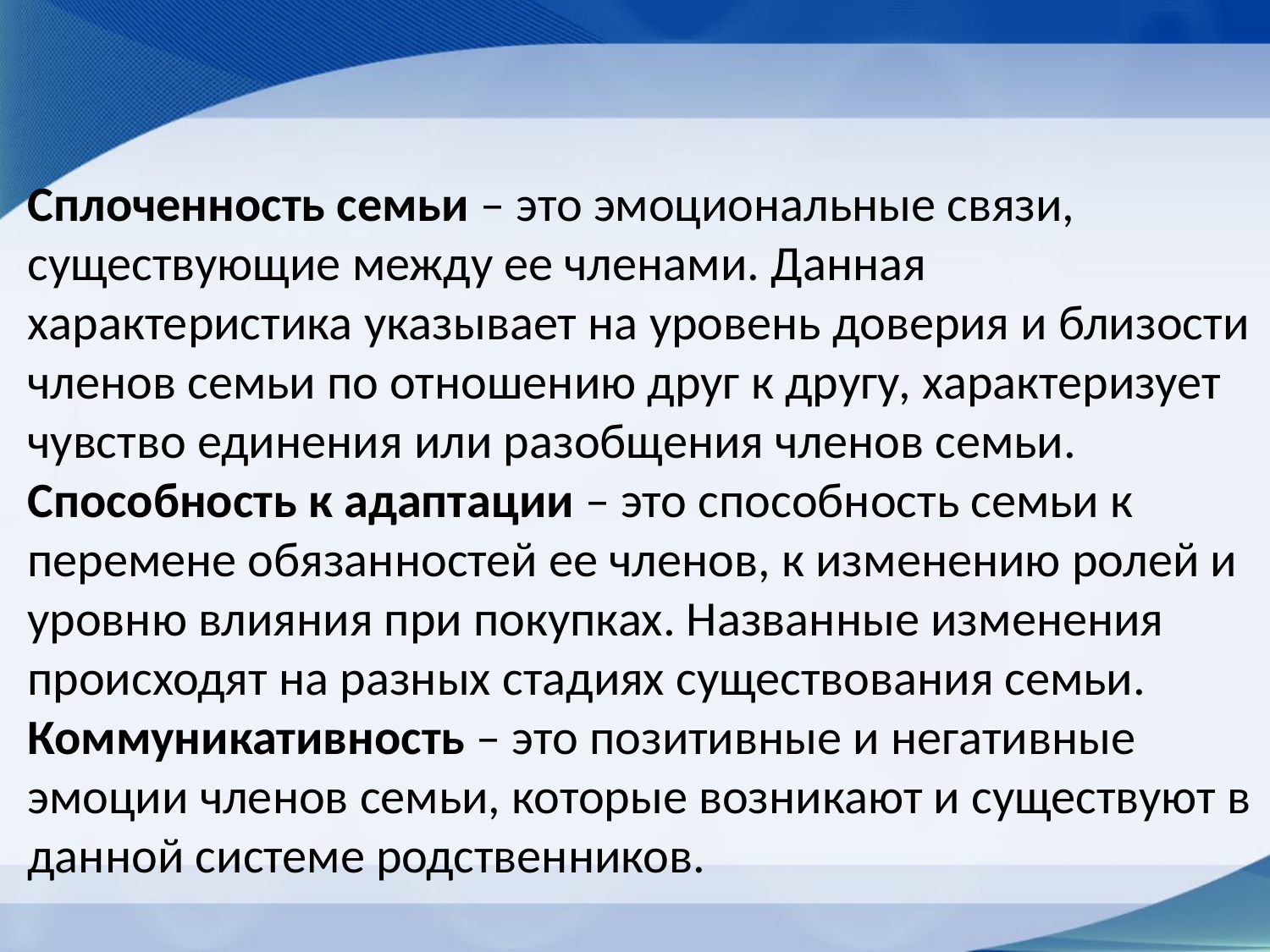

Сплоченность семьи – это эмоциональные связи, существующие между ее членами. Данная характеристика указывает на уровень доверия и близости членов семьи по отношению друг к другу, характеризует чувство единения или разобщения членов семьи.
Способность к адаптации – это способность семьи к перемене обязанностей ее членов, к изменению ролей и уровню влияния при покупках. Названные изменения происходят на разных стадиях существования семьи.
Коммуникативность – это позитивные и негативные эмоции членов семьи, которые возникают и существуют в данной системе родственников.